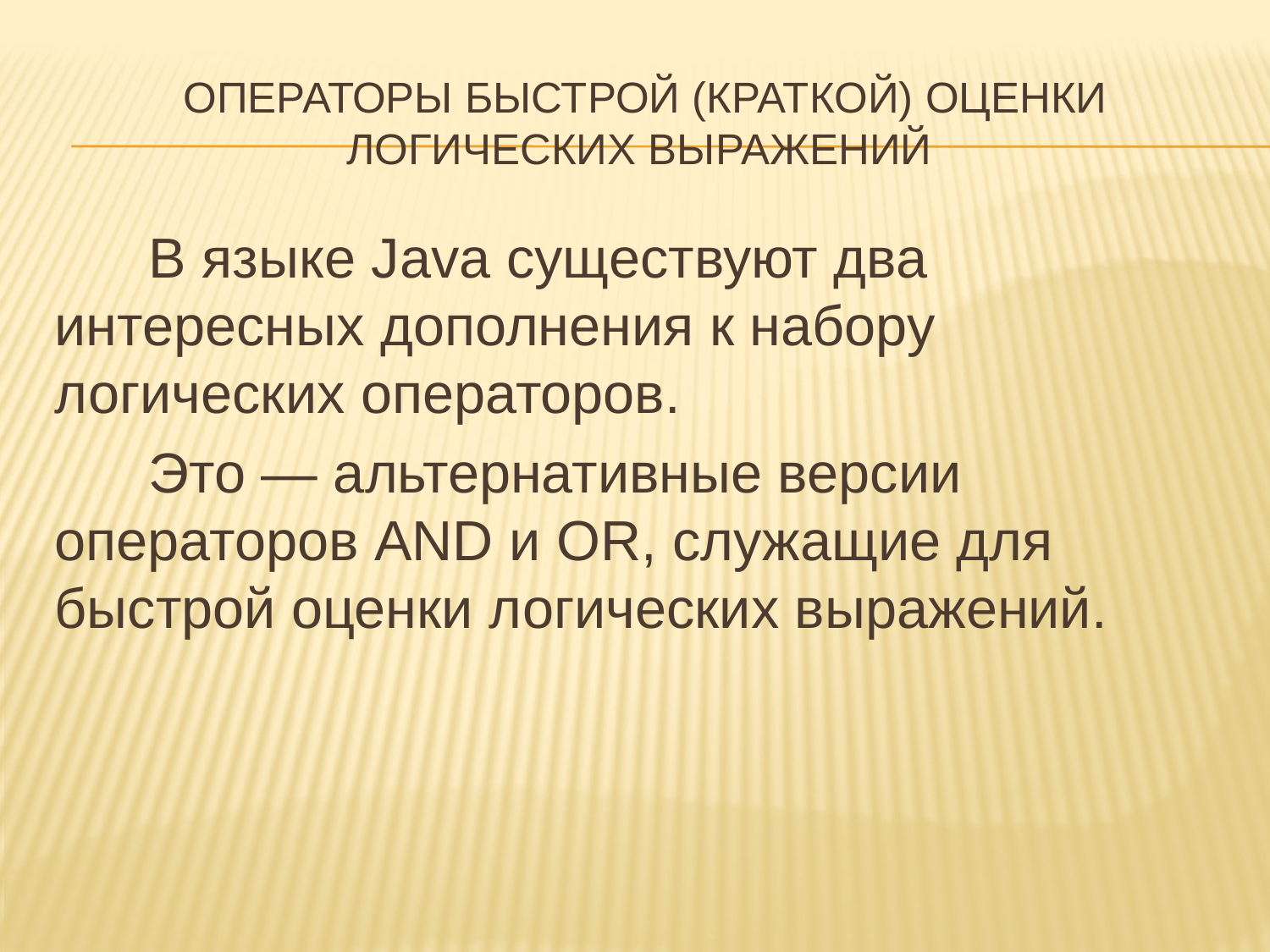

# Операторы быстрой (краткой) оценки логических выражений
      В языке Java существуют два интересных дополнения к набору логических операторов.
      Это — альтернативные версии операторов AND и OR, служащие для быстрой оценки логических выражений.